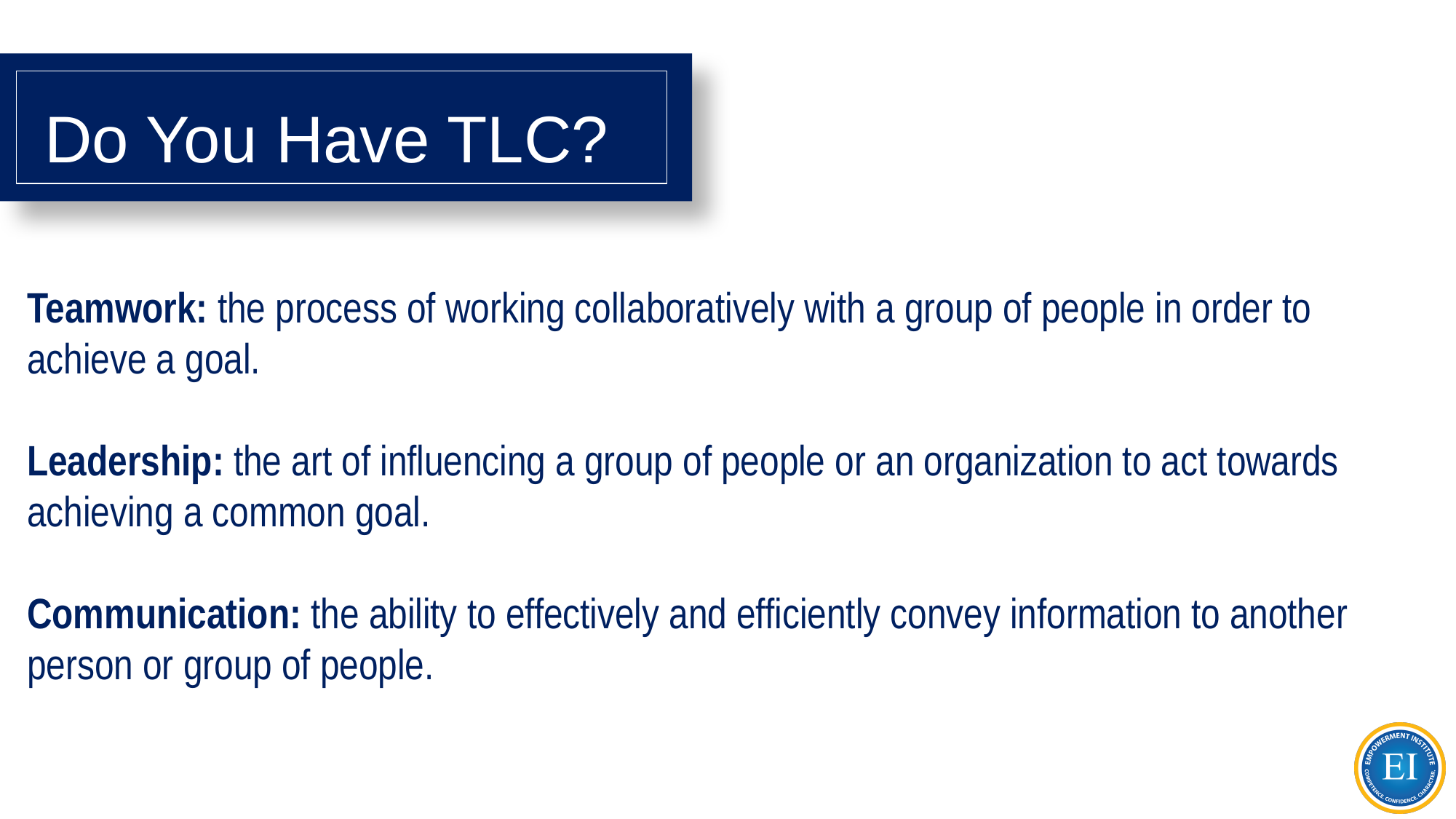

# Do You Have TLC?

Teamwork: the process of working collaboratively with a group of people in order to achieve a goal.

Leadership: the art of influencing a group of people or an organization to act towards achieving a common goal.

Communication: the ability to effectively and efficiently convey information to another person or group of people.